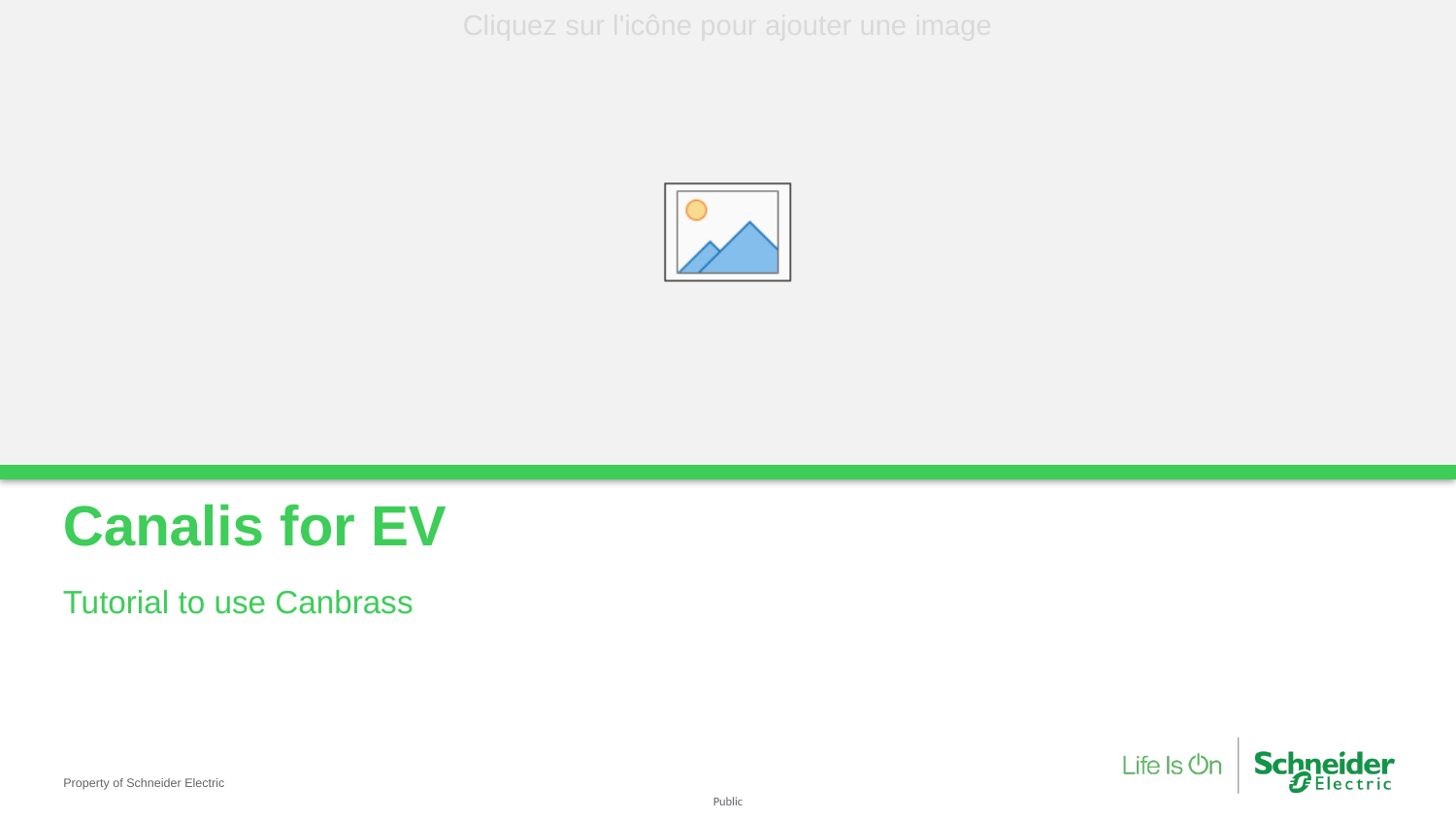

# Canalis for EV
Tutorial to use Canbrass

Property of Schneider Electric